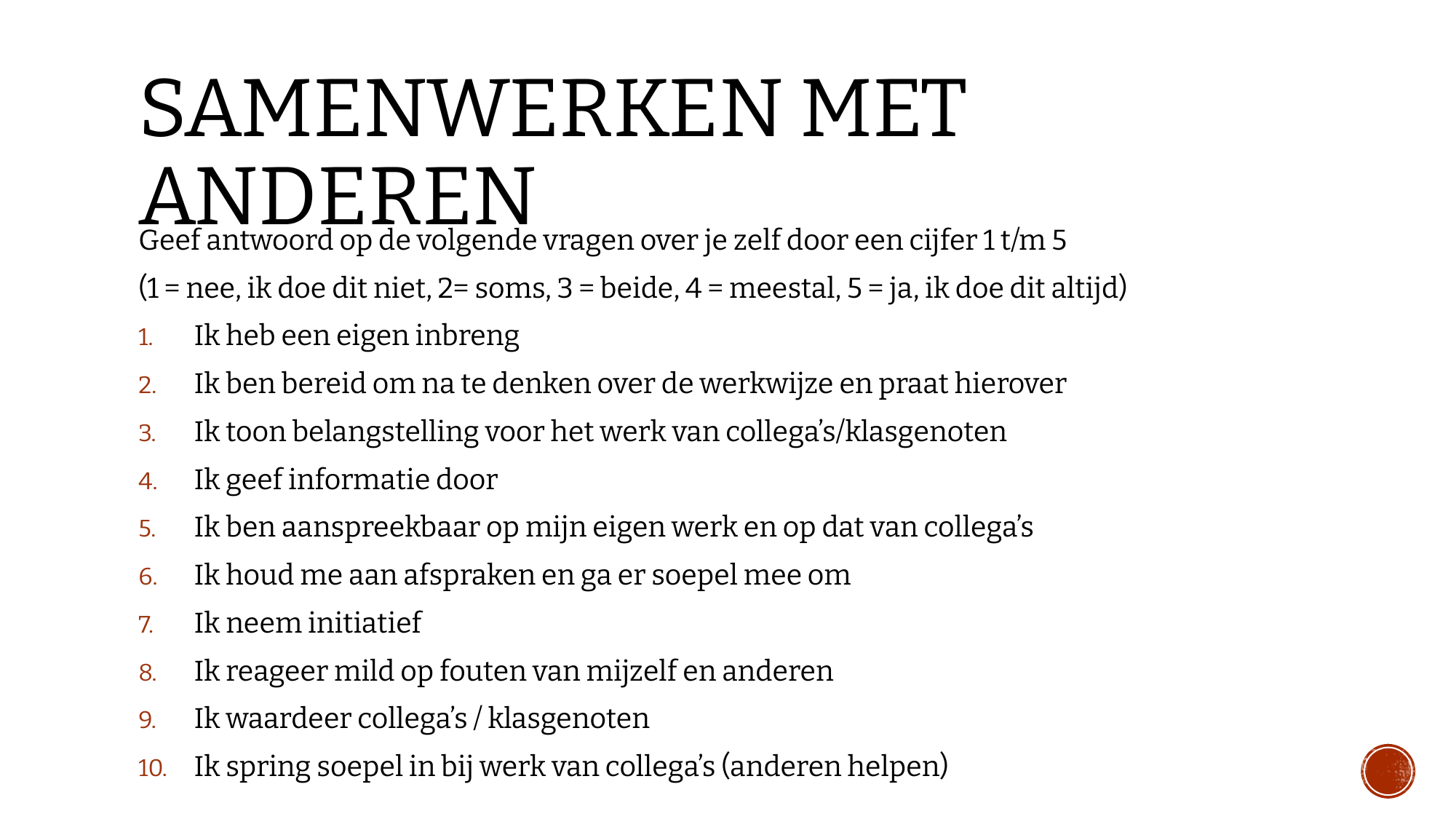

# Samenwerken met anderen
Geef antwoord op de volgende vragen over je zelf door een cijfer 1 t/m 5
(1 = nee, ik doe dit niet, 2= soms, 3 = beide, 4 = meestal, 5 = ja, ik doe dit altijd)
Ik heb een eigen inbreng
Ik ben bereid om na te denken over de werkwijze en praat hierover
Ik toon belangstelling voor het werk van collega’s/klasgenoten
Ik geef informatie door
Ik ben aanspreekbaar op mijn eigen werk en op dat van collega’s
Ik houd me aan afspraken en ga er soepel mee om
Ik neem initiatief
Ik reageer mild op fouten van mijzelf en anderen
Ik waardeer collega’s / klasgenoten
Ik spring soepel in bij werk van collega’s (anderen helpen)